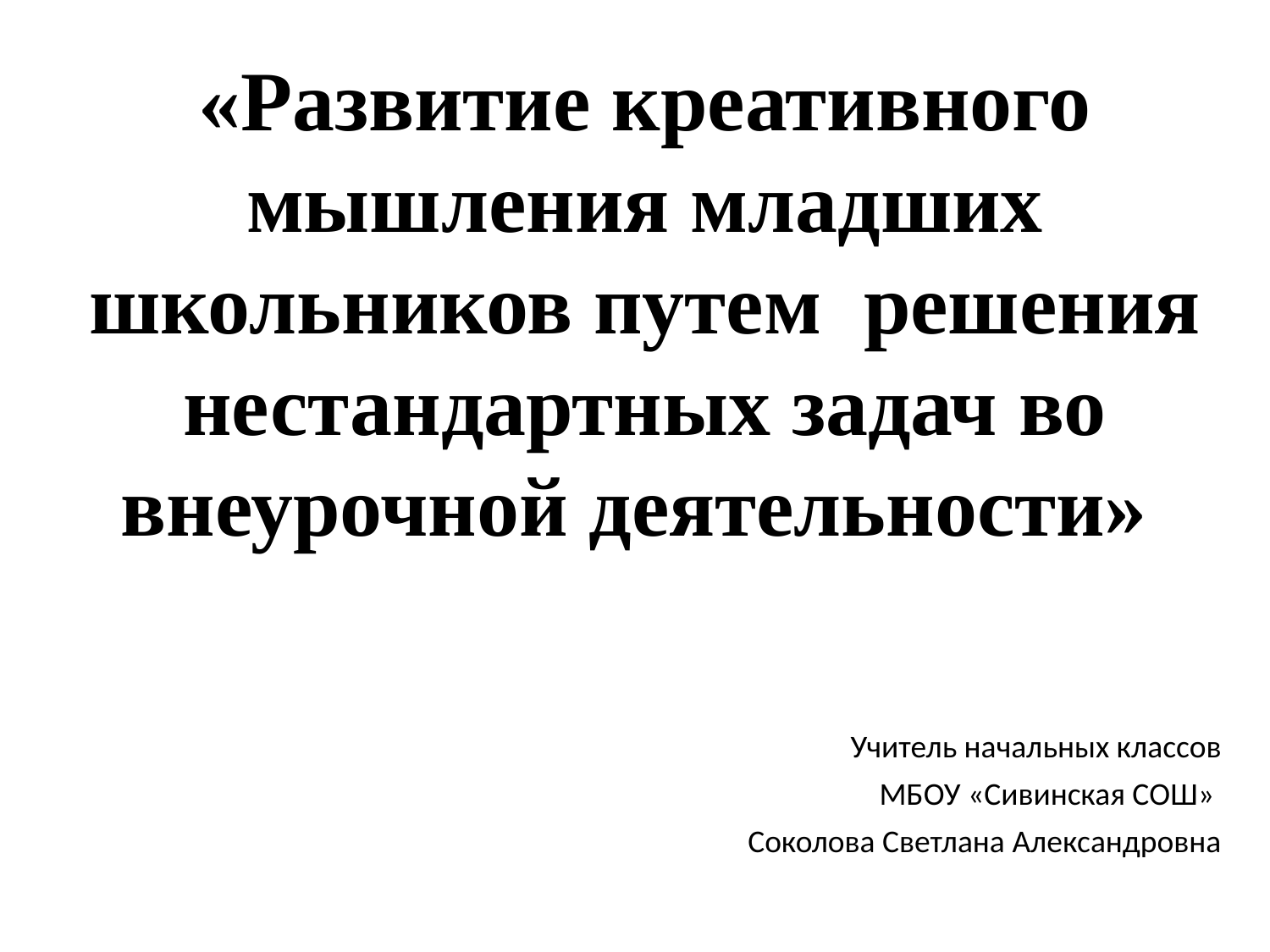

«Развитие креативного мышления младших школьников путем  решения нестандартных задач во внеурочной деятельности»
#
Учитель начальных классов
МБОУ «Сивинская СОШ»
Соколова Светлана Александровна